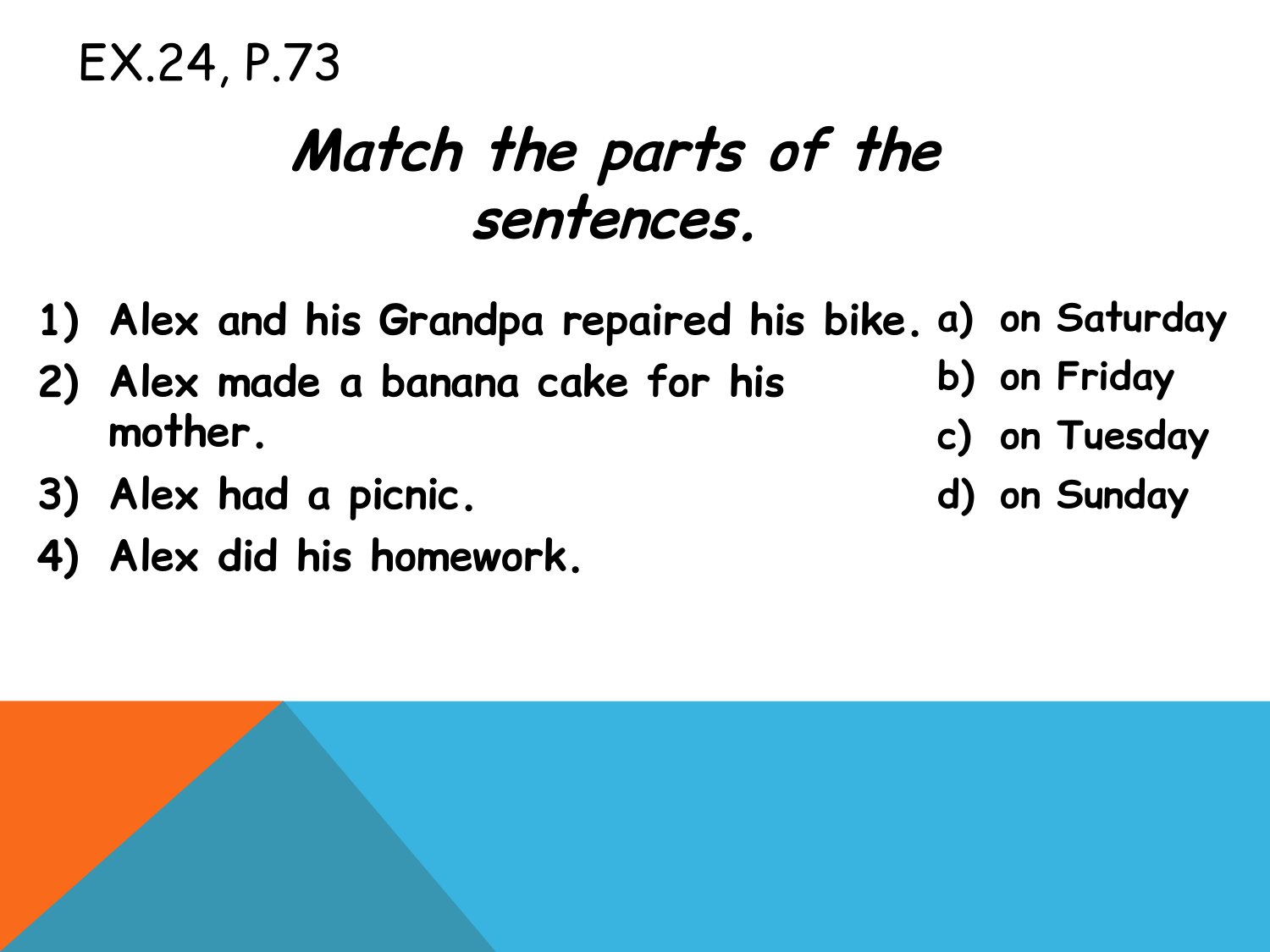

# Ex.24, p.73
Match the parts of the sentences.
Alex and his Grandpa repaired his bike.
Alex made a banana cake for his mother.
Alex had a picnic.
Alex did his homework.
on Saturday
on Friday
on Tuesday
on Sunday